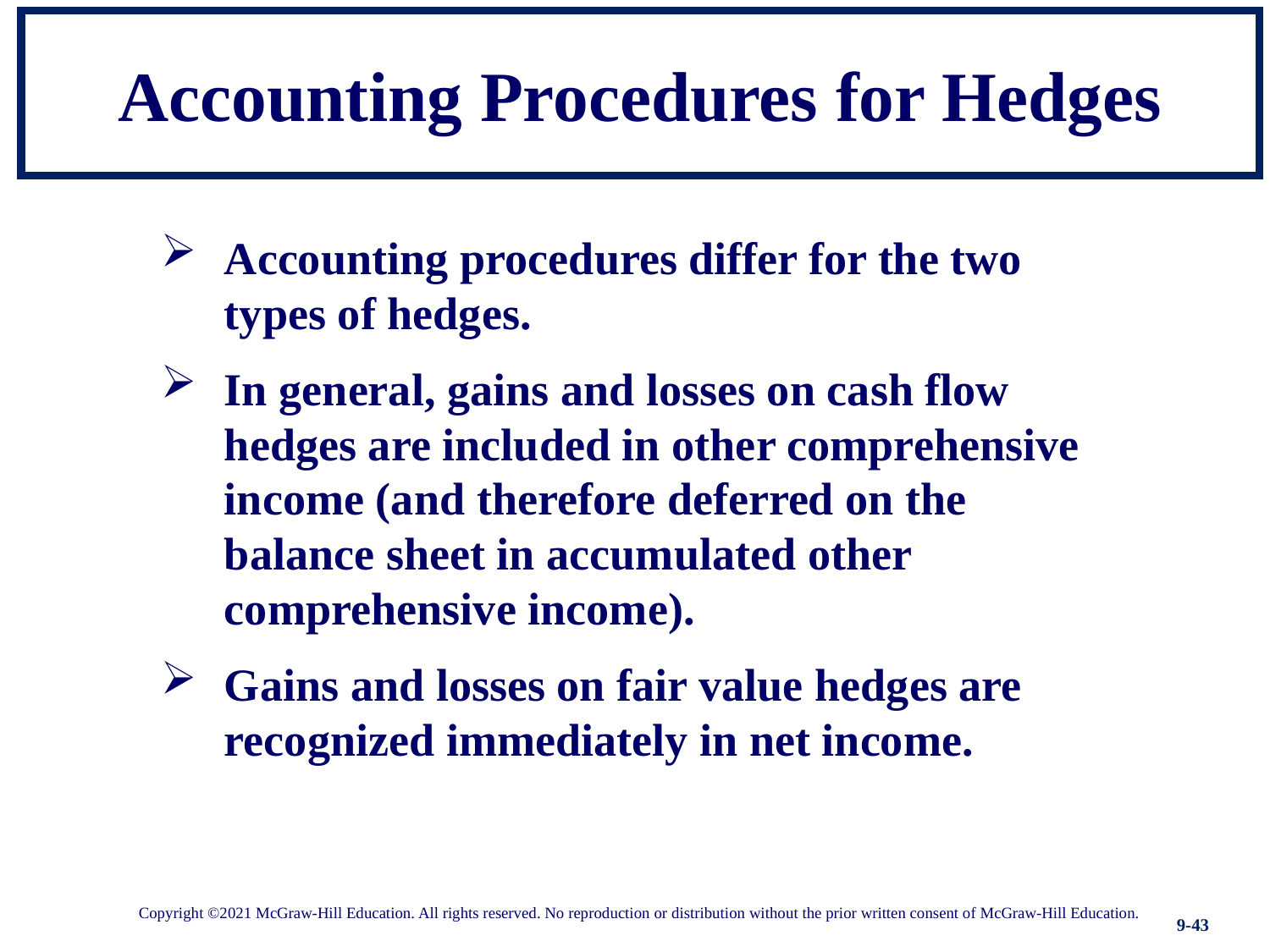

# Accounting Procedures for Hedges
Accounting procedures differ for the two types of hedges.
In general, gains and losses on cash flow hedges are included in other comprehensive income (and therefore deferred on the balance sheet in accumulated other comprehensive income).
Gains and losses on fair value hedges are recognized immediately in net income.

Copyright ©2021 McGraw-Hill Education. All rights reserved. No reproduction or distribution without the prior written consent of McGraw-Hill Education.
9-43